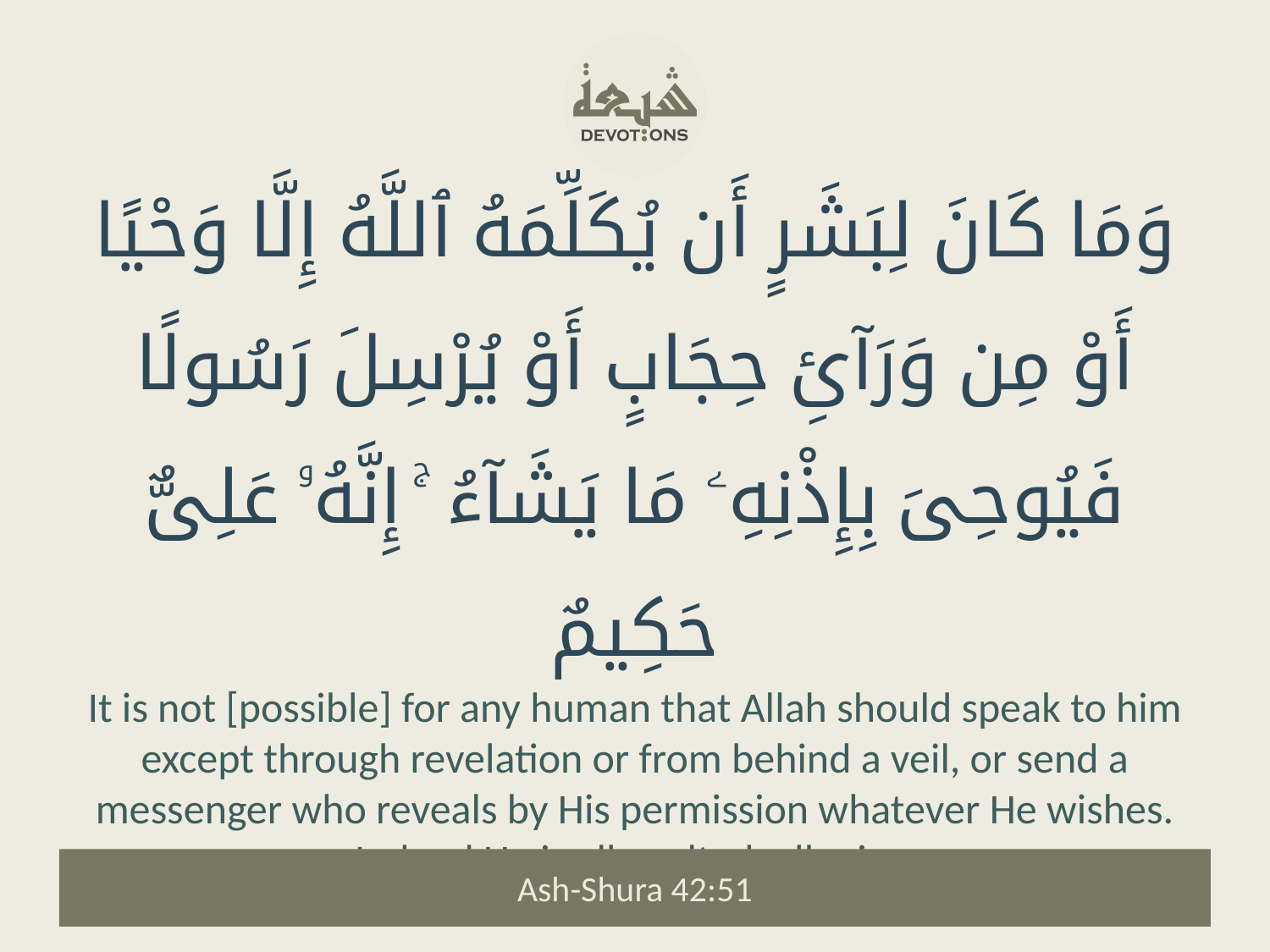

وَمَا كَانَ لِبَشَرٍ أَن يُكَلِّمَهُ ٱللَّهُ إِلَّا وَحْيًا أَوْ مِن وَرَآئِ حِجَابٍ أَوْ يُرْسِلَ رَسُولًا فَيُوحِىَ بِإِذْنِهِۦ مَا يَشَآءُ ۚ إِنَّهُۥ عَلِىٌّ حَكِيمٌ
It is not [possible] for any human that Allah should speak to him except through revelation or from behind a veil, or send a messenger who reveals by His permission whatever He wishes. Indeed He is all-exalted, all-wise.
Ash-Shura 42:51